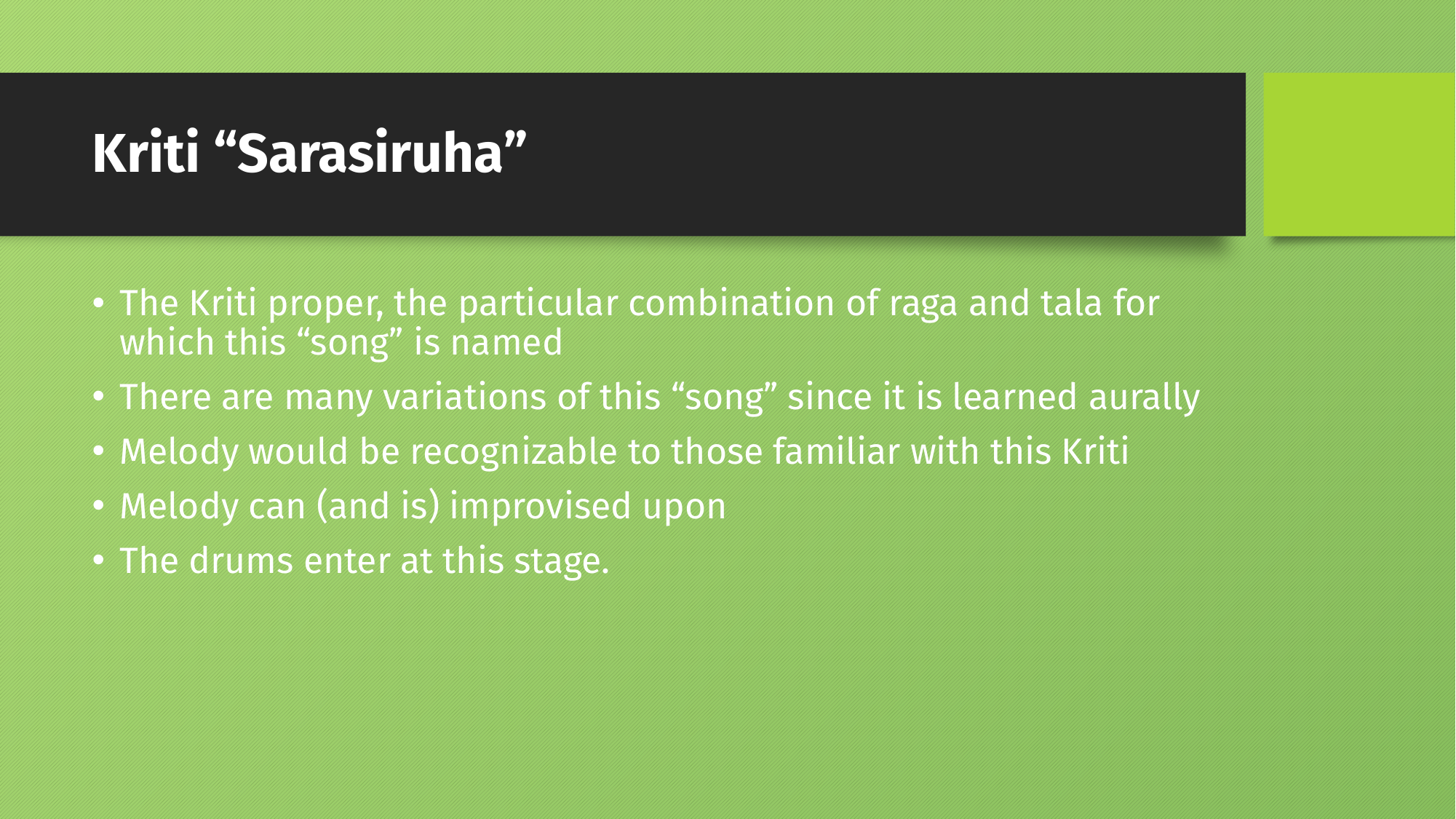

# Kriti “Sarasiruha”
The Kriti proper, the particular combination of raga and tala for which this “song” is named
There are many variations of this “song” since it is learned aurally
Melody would be recognizable to those familiar with this Kriti
Melody can (and is) improvised upon
The drums enter at this stage.